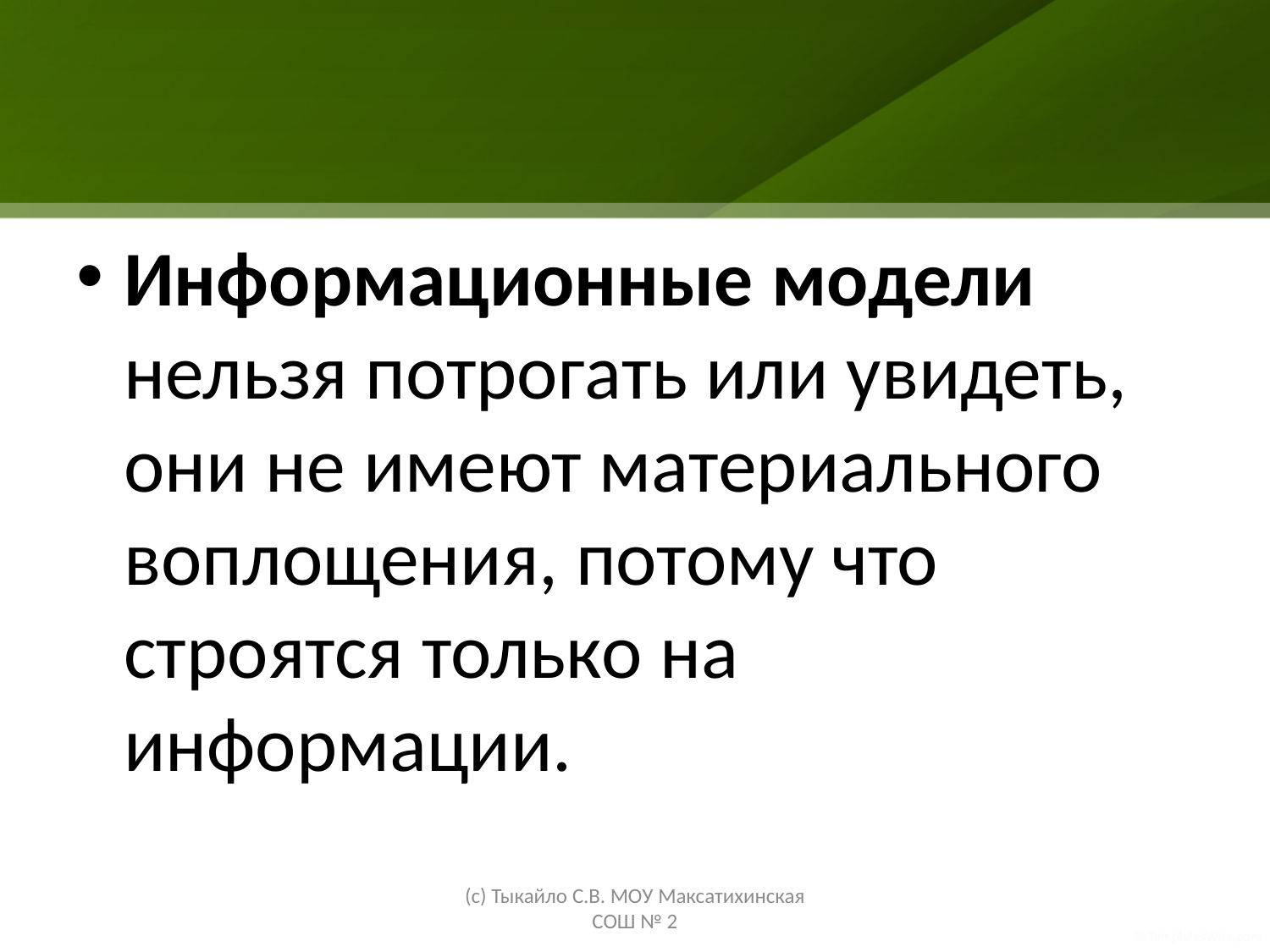

#
Информационные модели нельзя потрогать или увидеть, они не имеют материального воплощения, потому что строятся только на информации.
(с) Тыкайло С.В. МОУ Максатихинская СОШ № 2